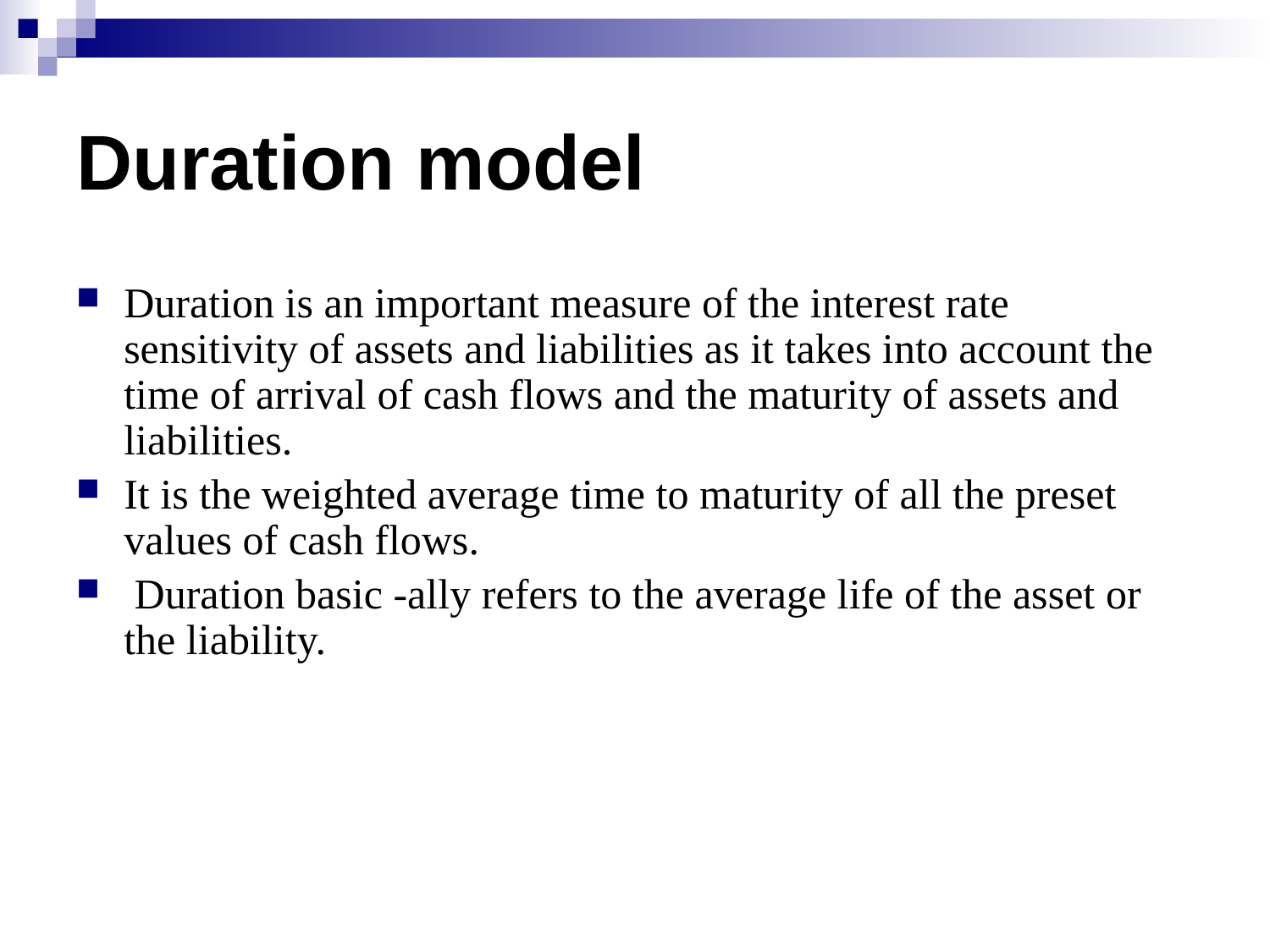

Duration model
Duration is an important measure of the interest rate sensitivity of assets and liabilities as it takes into account the time of arrival of cash flows and the maturity of assets and liabilities.
It is the weighted average time to maturity of all the preset values of cash flows.
 Duration basic -ally refers to the average life of the asset or the liability.